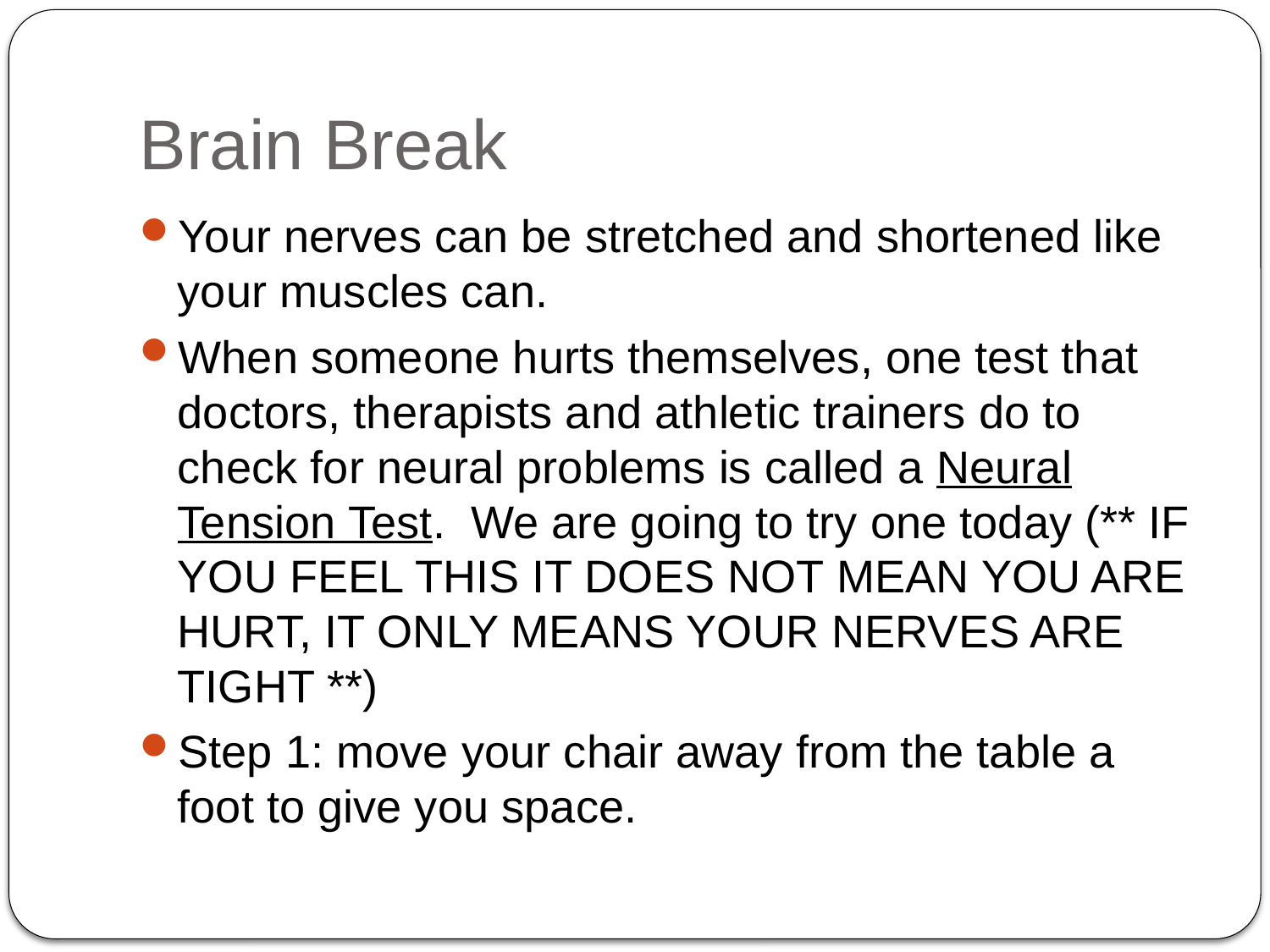

# Brain Break
Your nerves can be stretched and shortened like your muscles can.
When someone hurts themselves, one test that doctors, therapists and athletic trainers do to check for neural problems is called a Neural Tension Test.  We are going to try one today (** IF YOU FEEL THIS IT DOES NOT MEAN YOU ARE HURT, IT ONLY MEANS YOUR NERVES ARE TIGHT **)
Step 1: move your chair away from the table a foot to give you space.